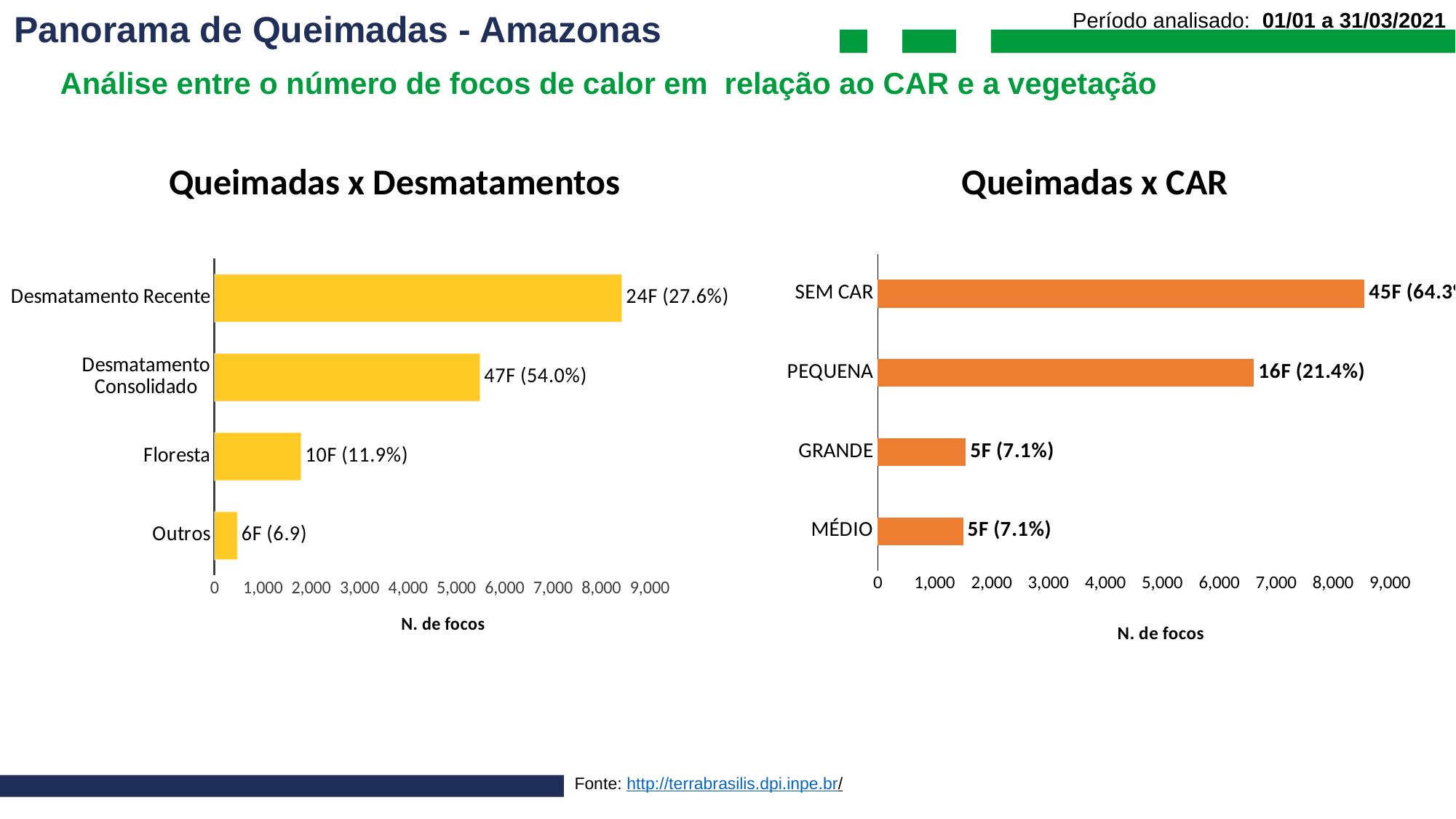

Panorama de Queimadas - Amazonas
Período analisado:  01/01 a 31/03/2021
Análise entre o número de focos de calor em  relação ao CAR e a vegetação
Queimadas x CAR
Queimadas x Desmatamentos

### Chart

| Category |  |
|---|---|
| MÉDIO | 1502.0 |
| GRANDE | 1549.0 |
| PEQUENA | 6612.0 |
| SEM CAR | 8556.0 |

### Chart

| Category | N. de focos |
|---|---|
| Outros | 472.0 |
| Floresta | 1792.0 |
| Desmatamento Consolidado | 5491.0 |
| Desmatamento Recente | 8425.0 |
Fonte: http://terrabrasilis.dpi.inpe.br/